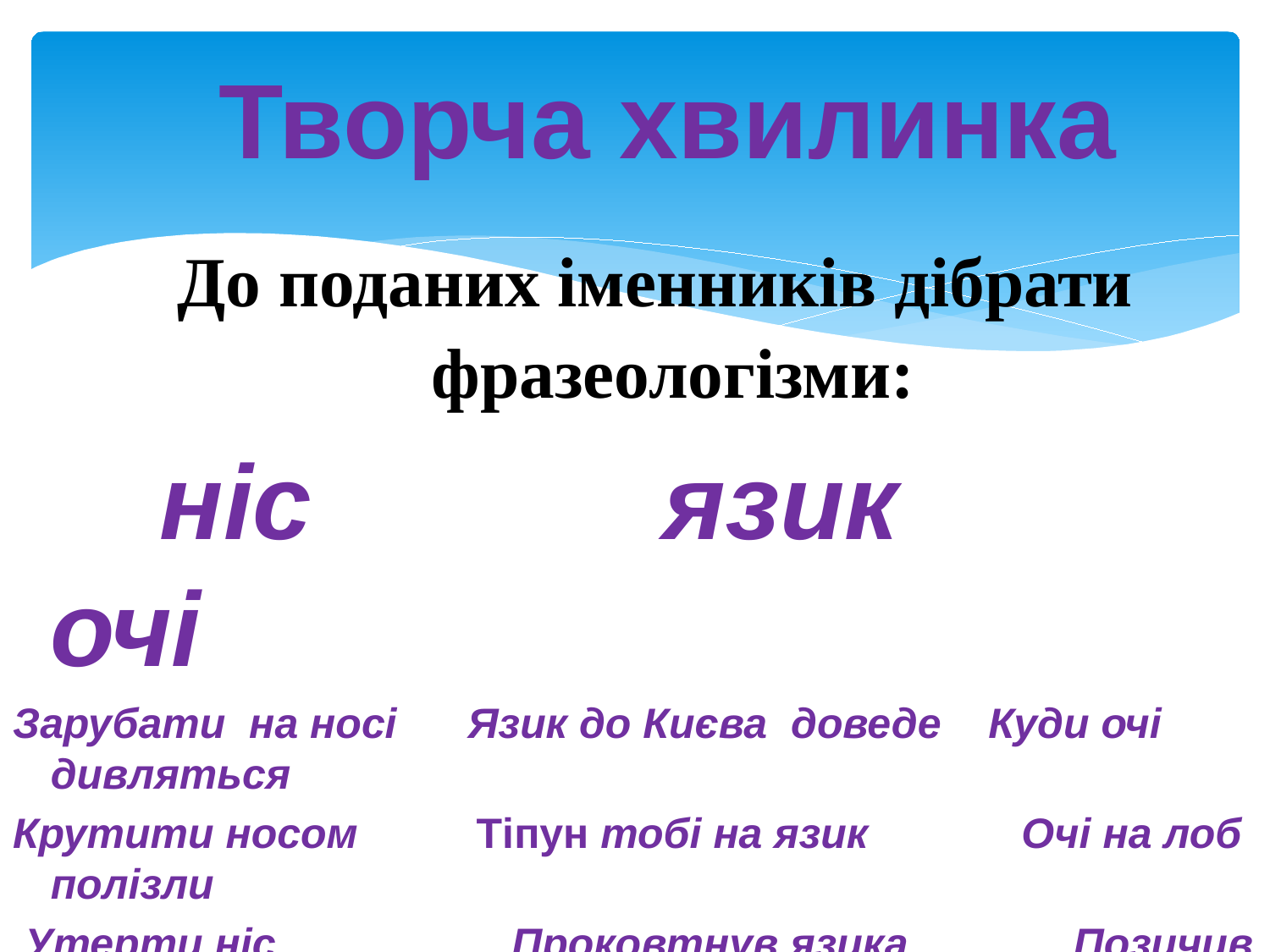

Творча хвилинка
		До поданих іменників дібрати 				фразеологізми:
     ніс            язик          очі
Зарубати  на носі      Язик до Києва  доведе    Куди очі  дивляться
Крутити носом          Тіпун тобі на язик             Очі на лоб полізли
 Утерти ніс                    Проковтнув язика              Позичив очі у Сірка
Повісити носа                   Прикусити язика                     Сяяти очима
Комар носа не підточить     Розпустив язика         Геть з очей